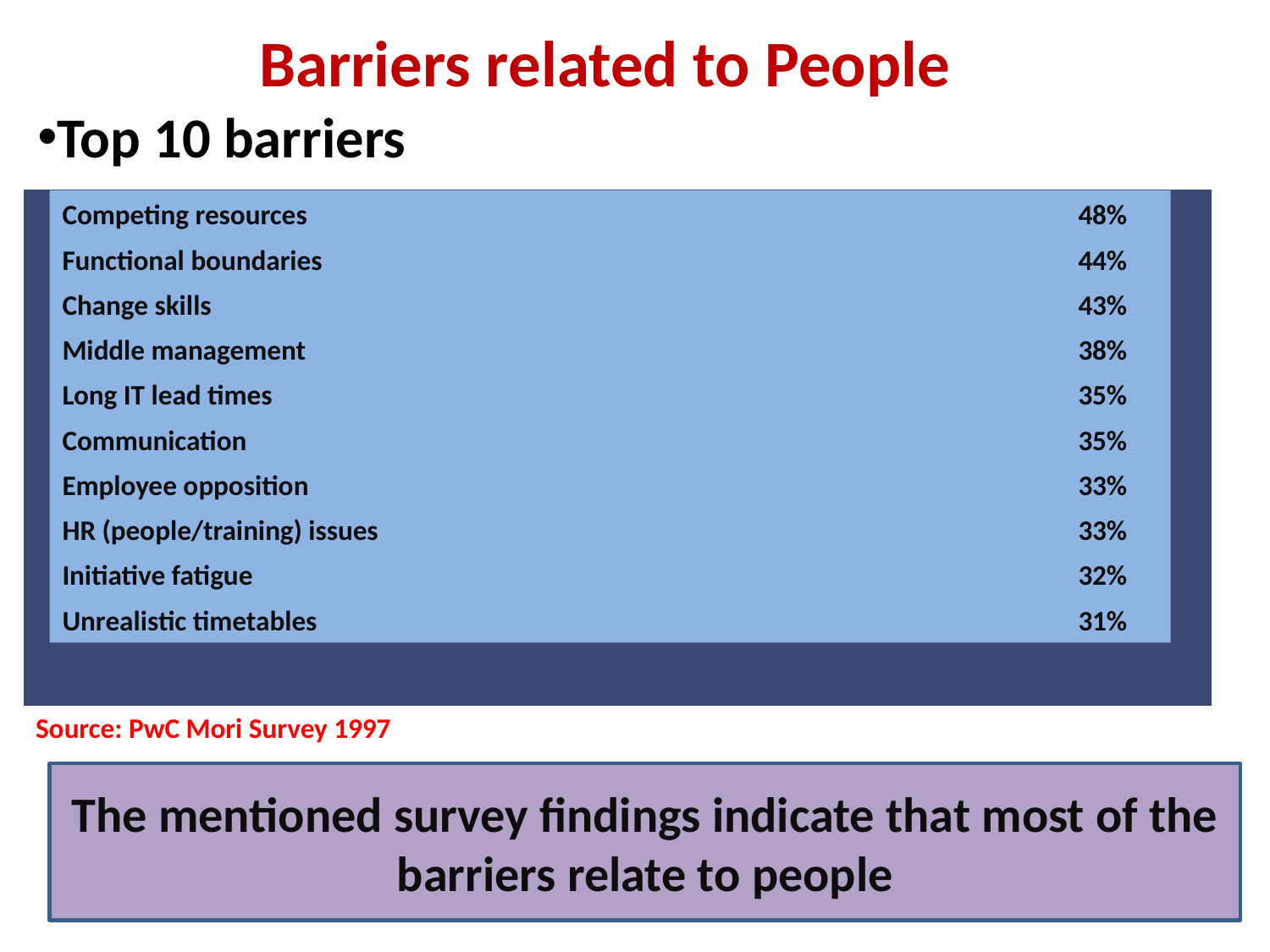

# Barriers related to People
Top 10 barriers

Competing resources							48%
Functional boundaries						44%
Change skills							43%
Middle management							38%
Long IT lead times							35%
Communication							35%
Employee opposition							33%
HR (people/training) issues						33%
Initiative fatigue							32%
Unrealistic timetables						31%
Source: PwC Mori Survey 1997
The mentioned survey findings indicate that most of the barriers relate to people